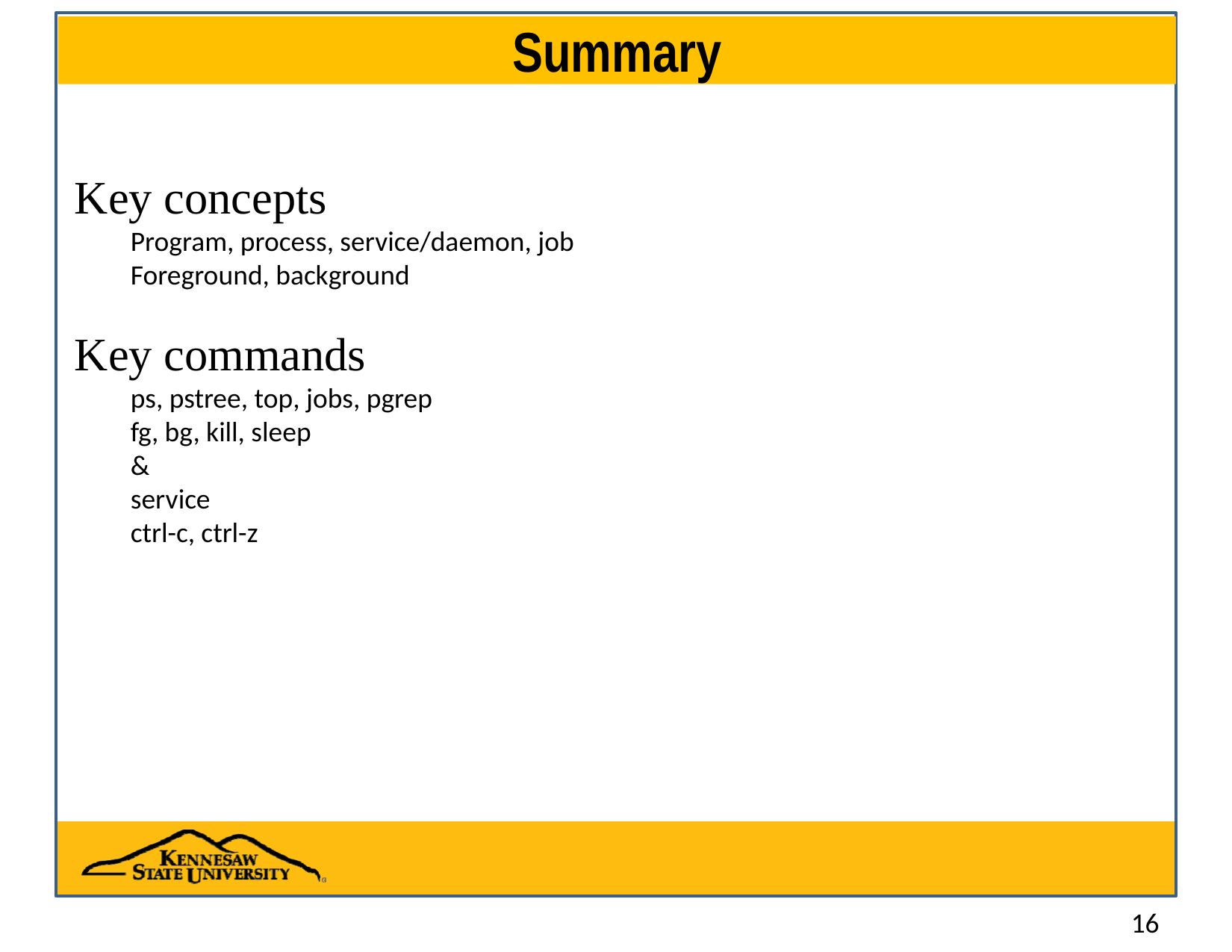

# Summary
Key concepts
Program, process, service/daemon, job
Foreground, background

Key commands
ps, pstree, top, jobs, pgrep
fg, bg, kill, sleep
&
service
ctrl-c, ctrl-z